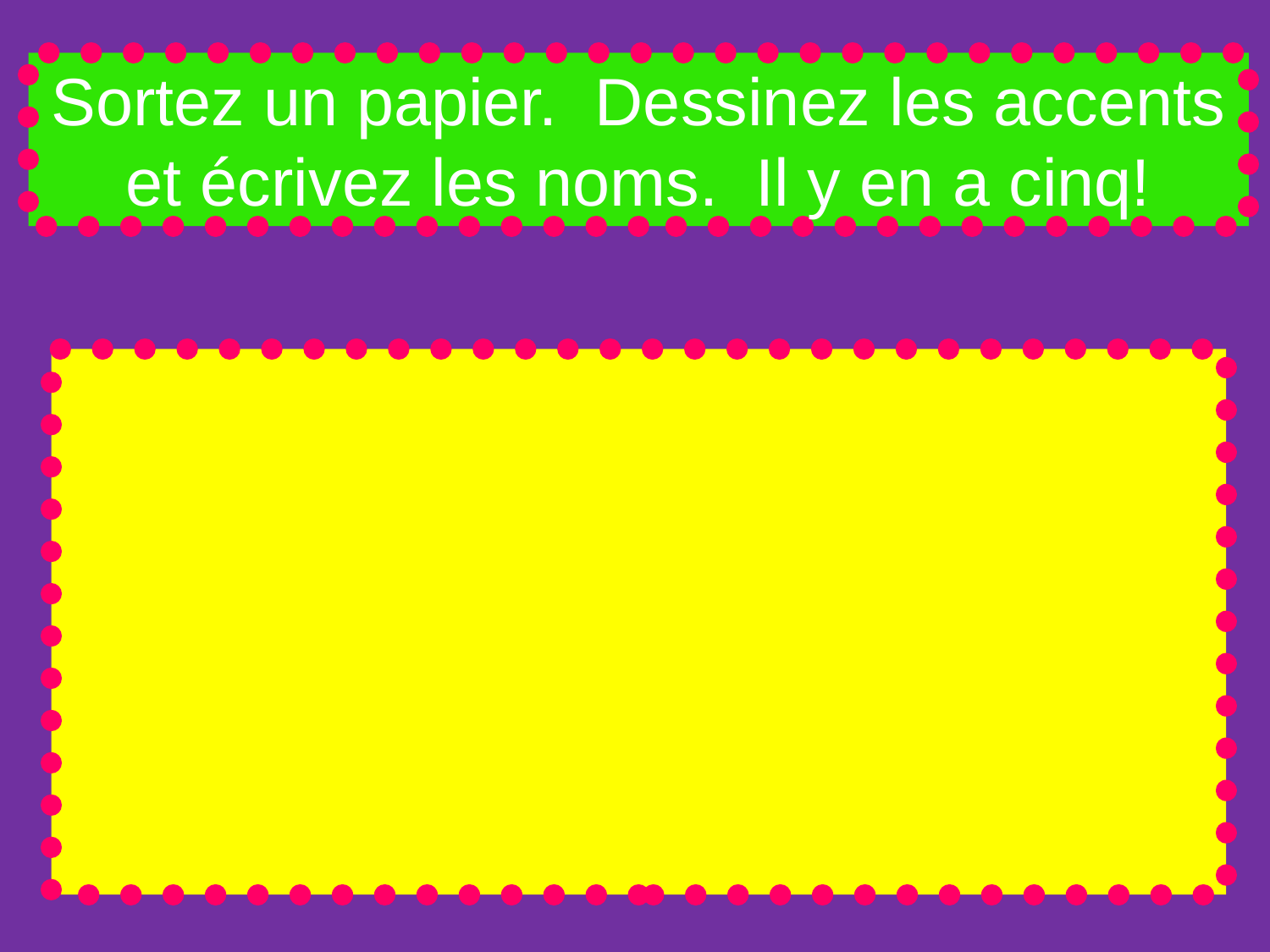

Sortez un papier.  Dessinez les accents et écrivez les noms.  Il y en a cinq!